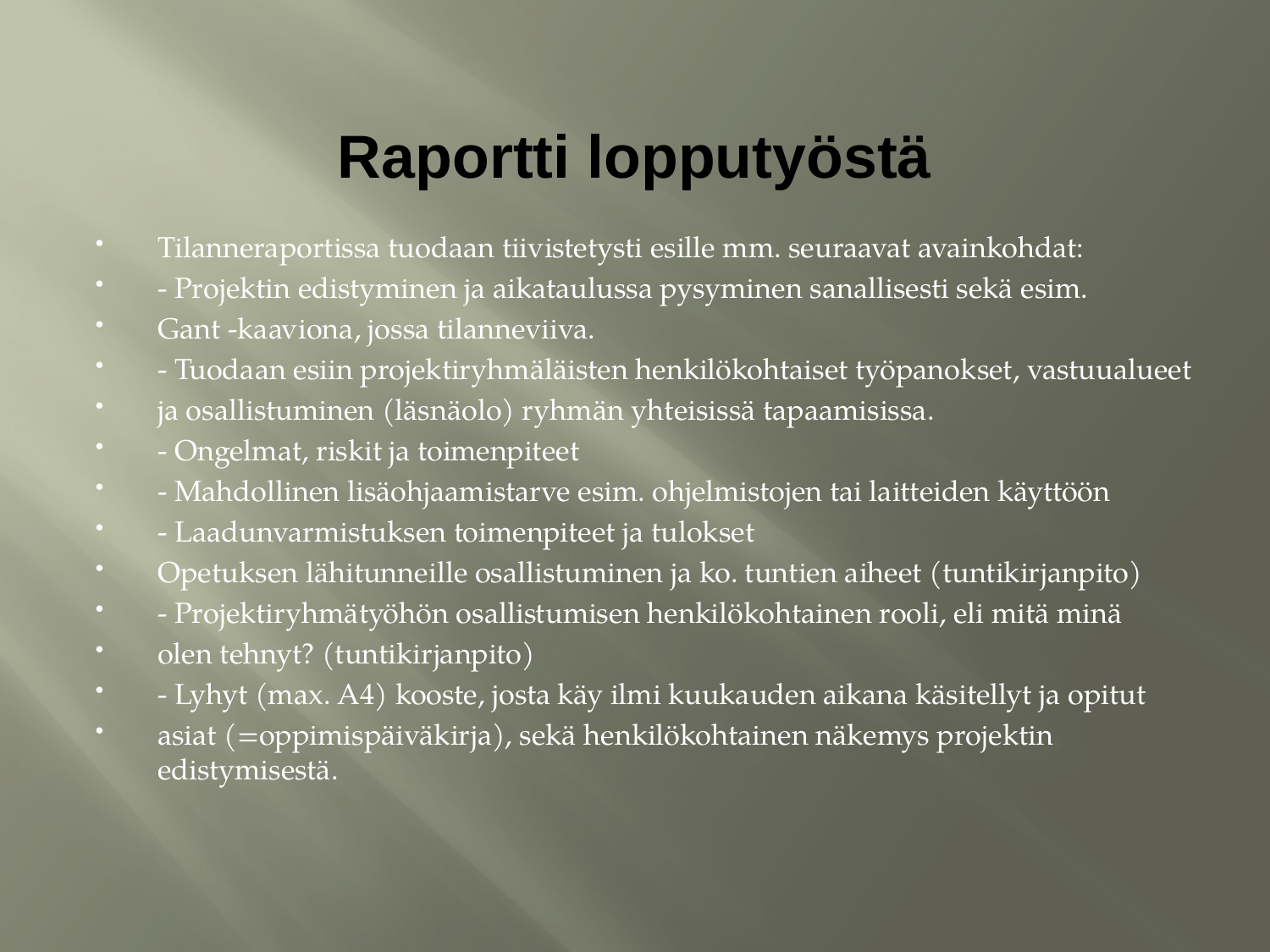

# Raportti lopputyöstä
Tilanneraportissa tuodaan tiivistetysti esille mm. seuraavat avainkohdat:
- Projektin edistyminen ja aikataulussa pysyminen sanallisesti sekä esim.
Gant -kaaviona, jossa tilanneviiva.
- Tuodaan esiin projektiryhmäläisten henkilökohtaiset työpanokset, vastuualueet
ja osallistuminen (läsnäolo) ryhmän yhteisissä tapaamisissa.
- Ongelmat, riskit ja toimenpiteet
- Mahdollinen lisäohjaamistarve esim. ohjelmistojen tai laitteiden käyttöön
- Laadunvarmistuksen toimenpiteet ja tulokset
Opetuksen lähitunneille osallistuminen ja ko. tuntien aiheet (tuntikirjanpito)
- Projektiryhmätyöhön osallistumisen henkilökohtainen rooli, eli mitä minä
olen tehnyt? (tuntikirjanpito)
- Lyhyt (max. A4) kooste, josta käy ilmi kuukauden aikana käsitellyt ja opitut
asiat (=oppimispäiväkirja), sekä henkilökohtainen näkemys projektin edistymisestä.